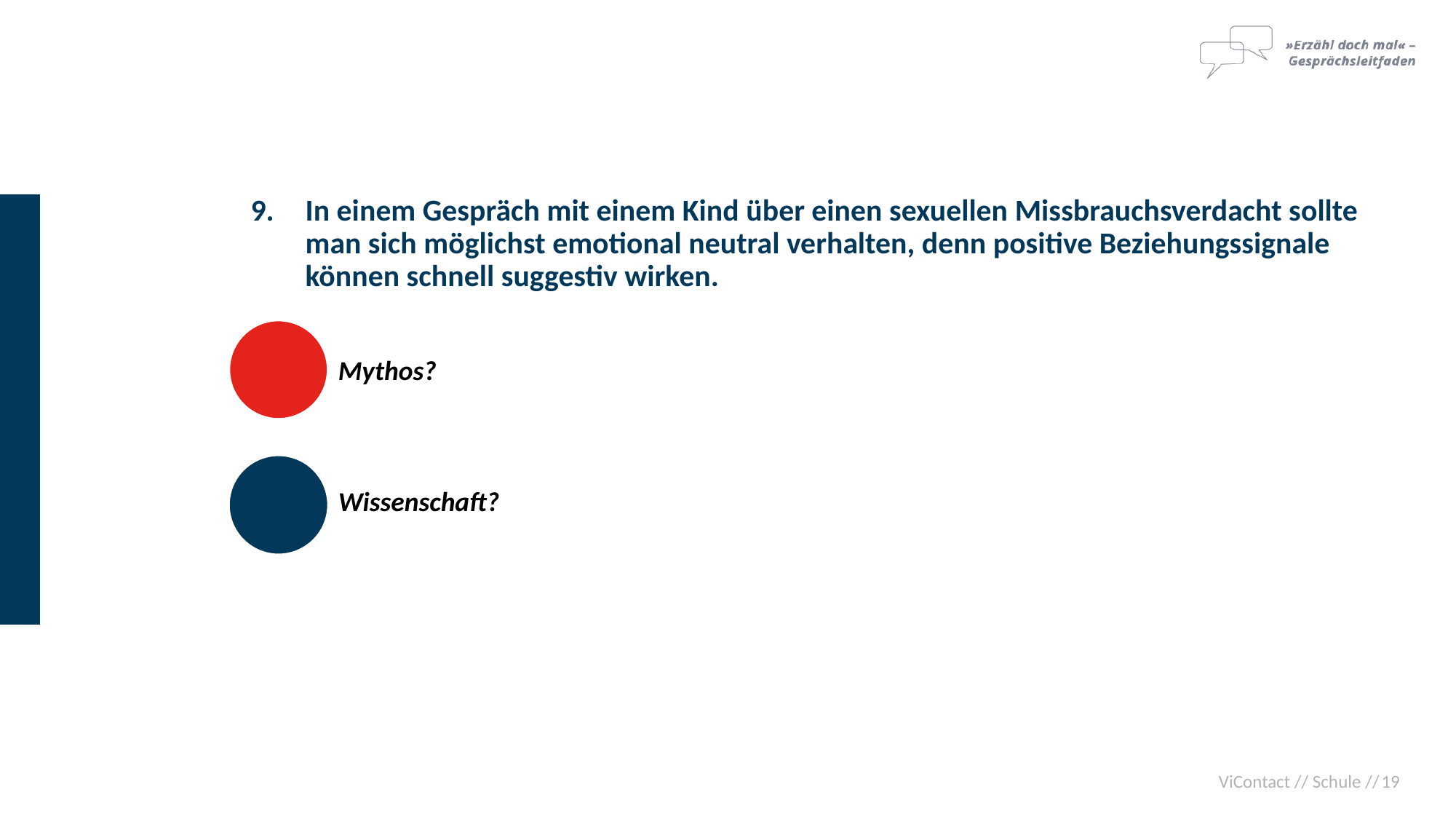

In einem Gespräch mit einem Kind über einen sexuellen Missbrauchsverdacht sollte man sich möglichst emotional neutral verhalten, denn positive Beziehungssignale können schnell suggestiv wirken.

	Mythos?

	Wissenschaft?

ViContact // Schule //
19